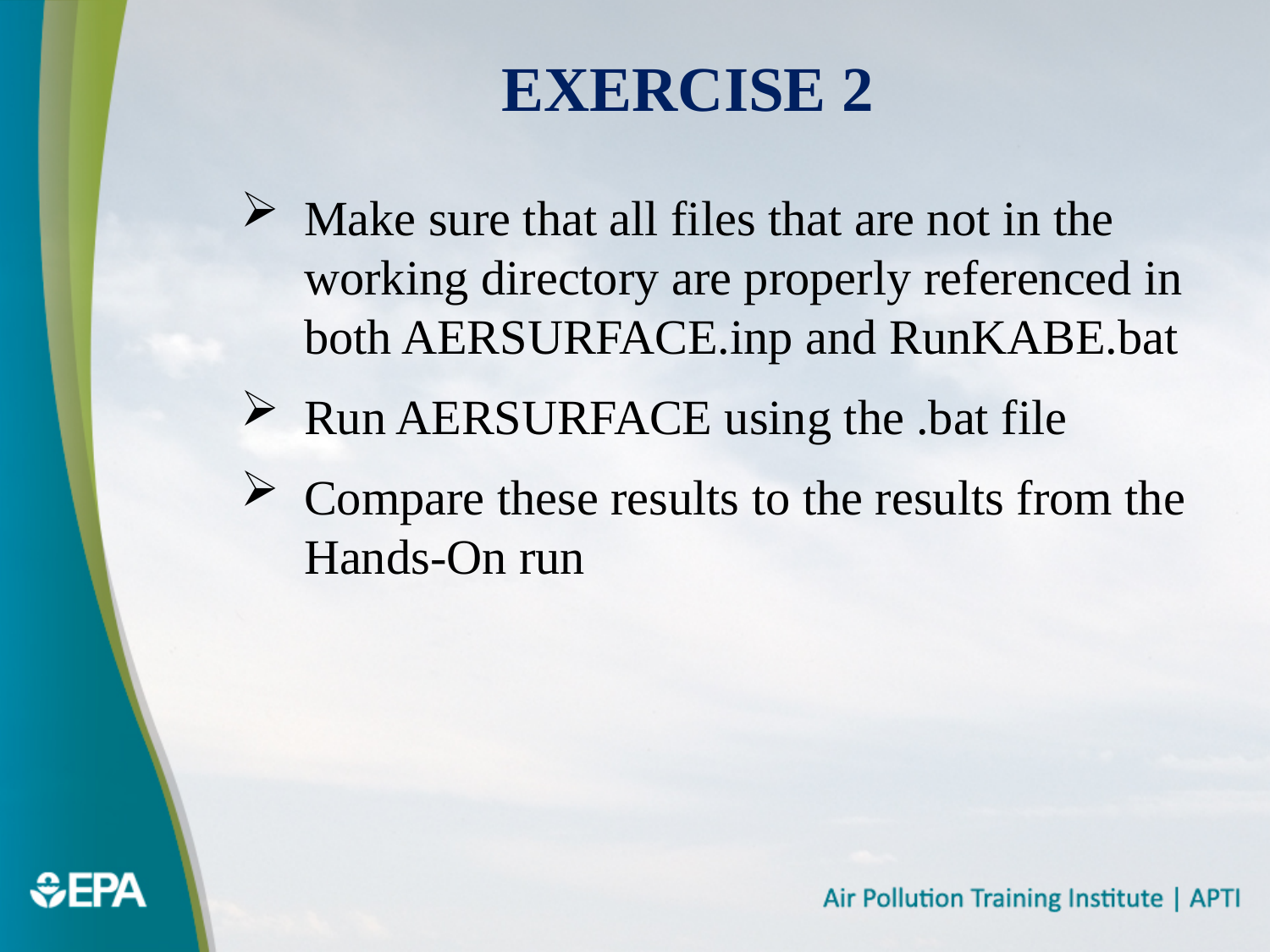

# Exercise 2
Make sure that all files that are not in the working directory are properly referenced in both AERSURFACE.inp and RunKABE.bat
Run AERSURFACE using the .bat file
Compare these results to the results from the Hands-On run